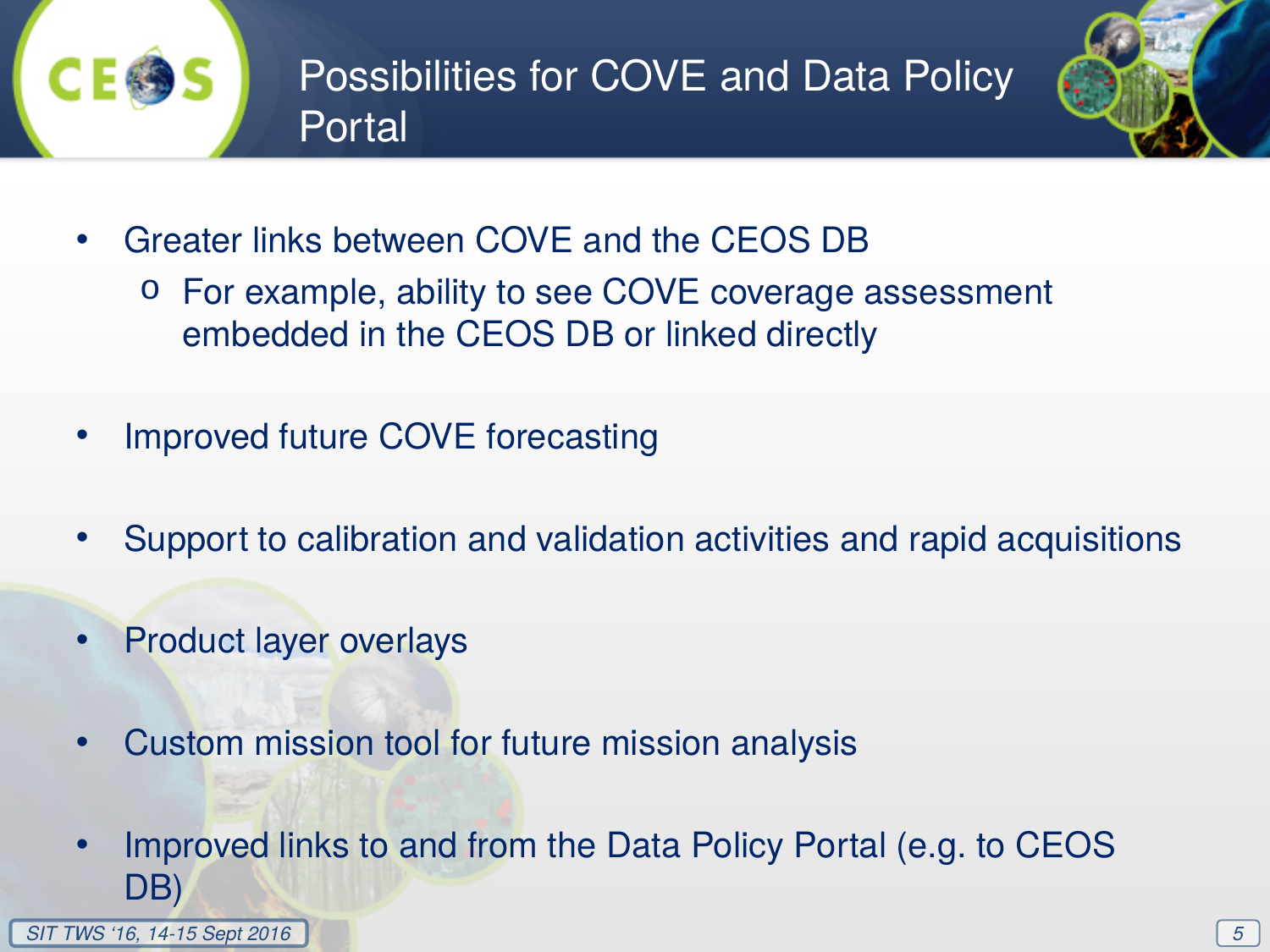

Possibilities for COVE and Data Policy Portal
Greater links between COVE and the CEOS DB
For example, ability to see COVE coverage assessment embedded in the CEOS DB or linked directly

Improved future COVE forecasting

Support to calibration and validation activities and rapid acquisitions

Product layer overlays

Custom mission tool for future mission analysis

Improved links to and from the Data Policy Portal (e.g. to CEOS DB)
5